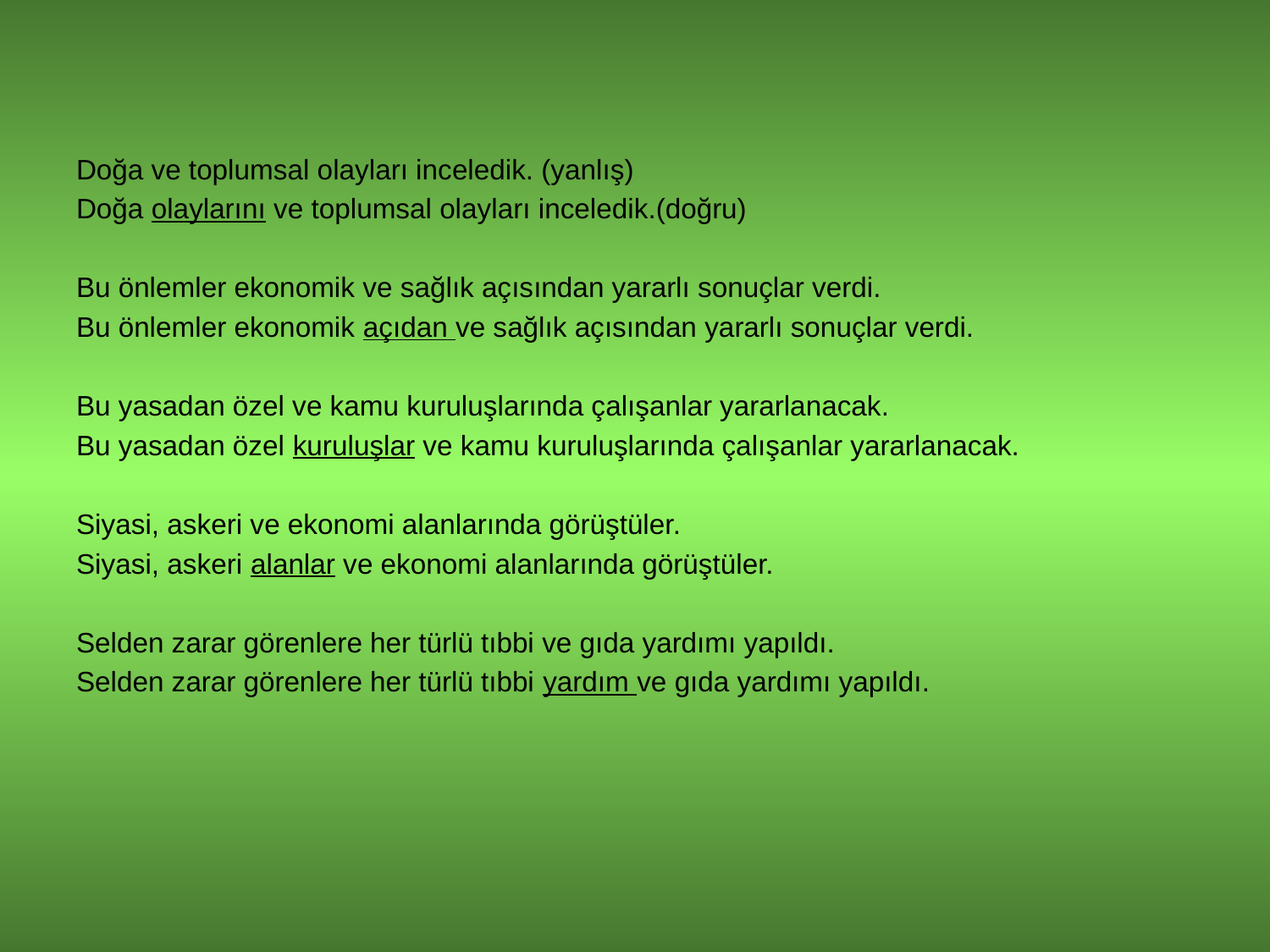

Doğa ve toplumsal olayları inceledik. (yanlış)
Doğa olaylarını ve toplumsal olayları inceledik.(doğru)

Bu önlemler ekonomik ve sağlık açısından yararlı sonuçlar verdi.
Bu önlemler ekonomik açıdan ve sağlık açısından yararlı sonuçlar verdi.

Bu yasadan özel ve kamu kuruluşlarında çalışanlar yararlanacak.
Bu yasadan özel kuruluşlar ve kamu kuruluşlarında çalışanlar yararlanacak.

Siyasi, askeri ve ekonomi alanlarında görüştüler.
Siyasi, askeri alanlar ve ekonomi alanlarında görüştüler.

Selden zarar görenlere her türlü tıbbi ve gıda yardımı yapıldı.
Selden zarar görenlere her türlü tıbbi yardım ve gıda yardımı yapıldı.